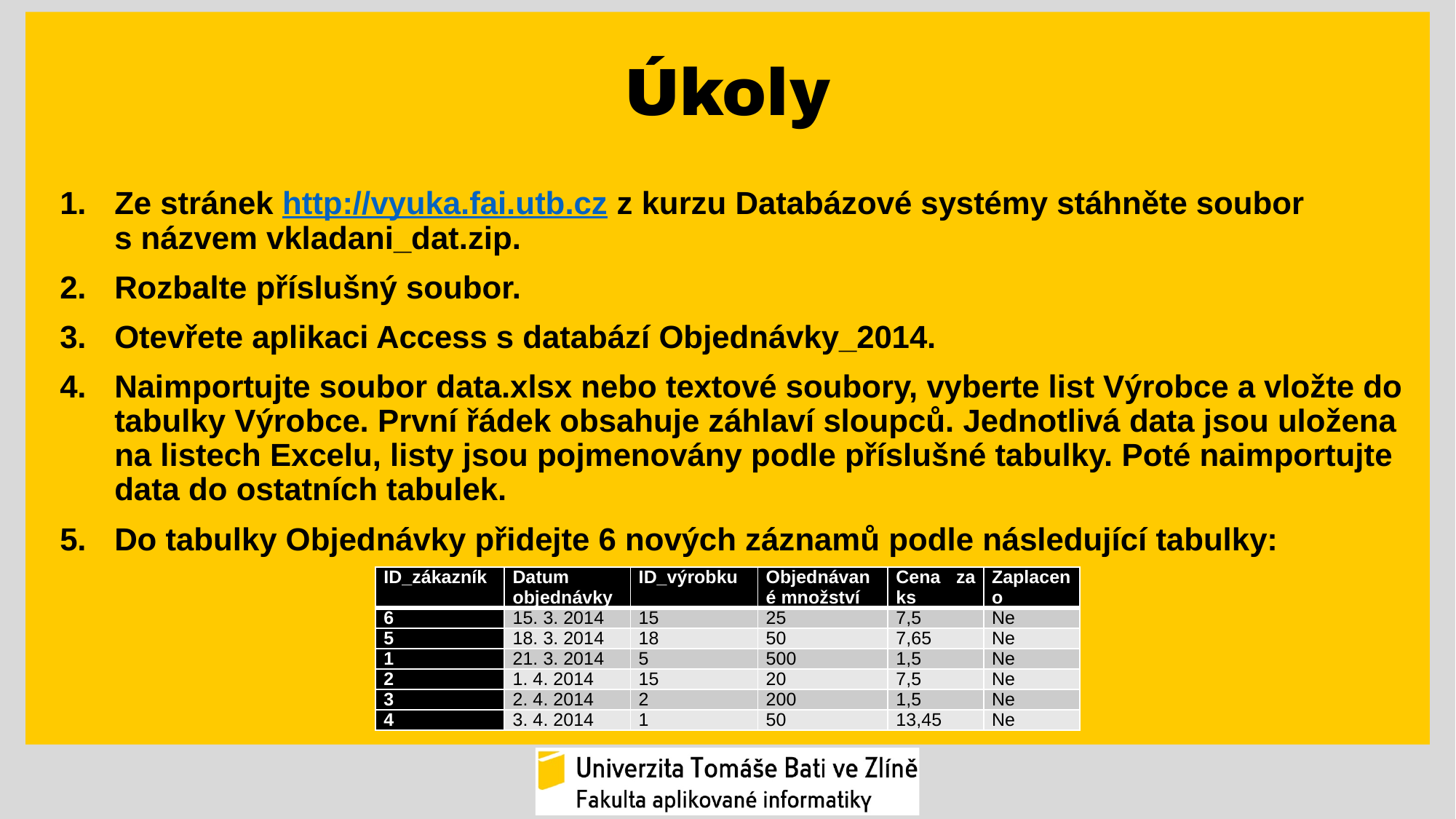

# Úkoly
Ze stránek http://vyuka.fai.utb.cz z kurzu Databázové systémy stáhněte soubor s názvem vkladani_dat.zip.
Rozbalte příslušný soubor.
Otevřete aplikaci Access s databází Objednávky_2014.
Naimportujte soubor data.xlsx nebo textové soubory, vyberte list Výrobce a vložte do tabulky Výrobce. První řádek obsahuje záhlaví sloupců. Jednotlivá data jsou uložena na listech Excelu, listy jsou pojmenovány podle příslušné tabulky. Poté naimportujte data do ostatních tabulek.
Do tabulky Objednávky přidejte 6 nových záznamů podle následující tabulky:

| ID\_zákazník | Datum objednávky | ID\_výrobku | Objednávané množství | Cena za ks | Zaplaceno |
| --- | --- | --- | --- | --- | --- |
| 6 | 15. 3. 2014 | 15 | 25 | 7,5 | Ne |
| 5 | 18. 3. 2014 | 18 | 50 | 7,65 | Ne |
| 1 | 21. 3. 2014 | 5 | 500 | 1,5 | Ne |
| 2 | 1. 4. 2014 | 15 | 20 | 7,5 | Ne |
| 3 | 2. 4. 2014 | 2 | 200 | 1,5 | Ne |
| 4 | 3. 4. 2014 | 1 | 50 | 13,45 | Ne |